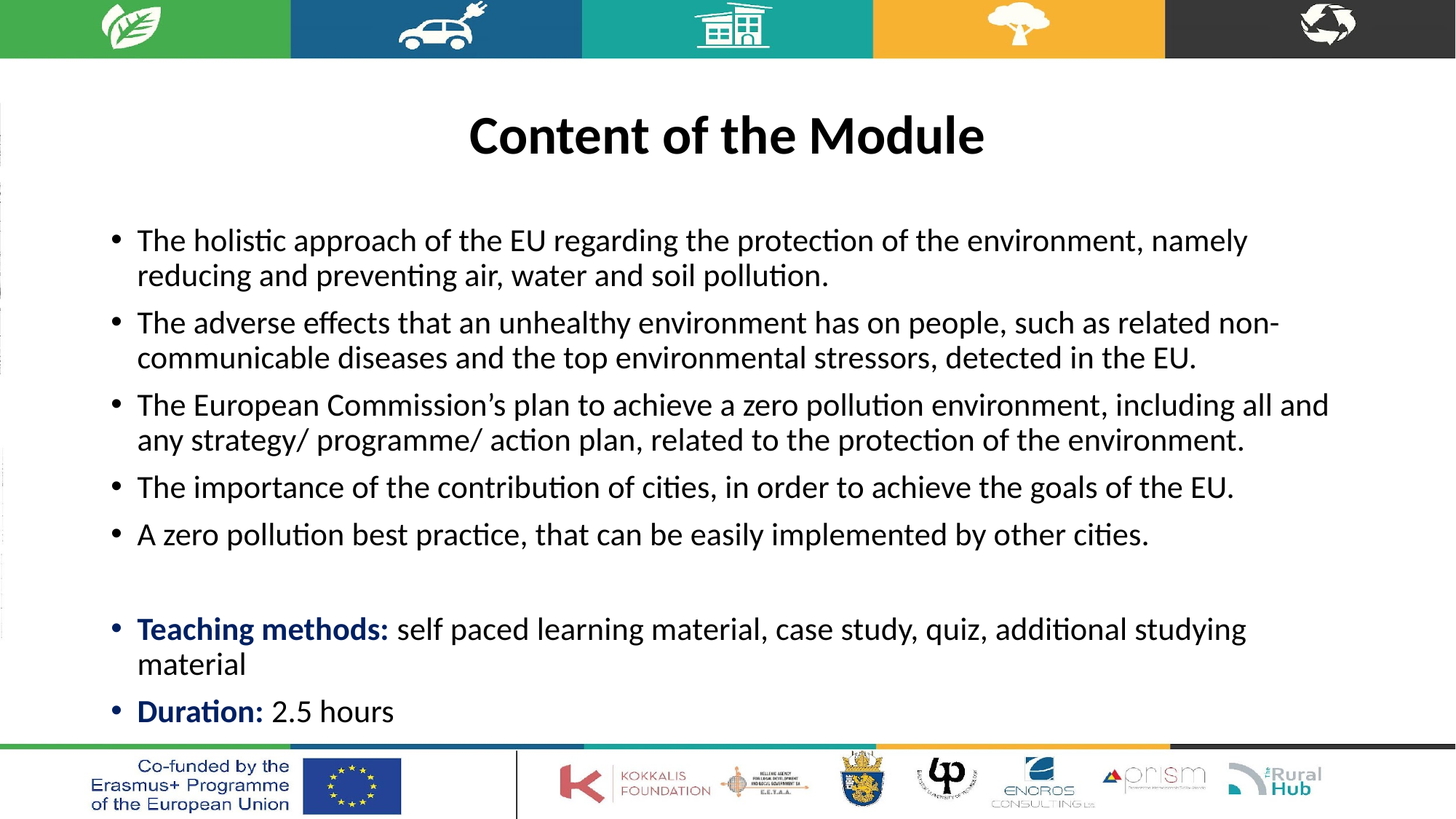

# Content of the Module
The holistic approach of the EU regarding the protection of the environment, namely reducing and preventing air, water and soil pollution.
The adverse effects that an unhealthy environment has on people, such as related non-communicable diseases and the top environmental stressors, detected in the EU.
The European Commission’s plan to achieve a zero pollution environment, including all and any strategy/ programme/ action plan, related to the protection of the environment.
The importance of the contribution of cities, in order to achieve the goals of the EU.
A zero pollution best practice, that can be easily implemented by other cities.

Teaching methods: self paced learning material, case study, quiz, additional studying material
Duration: 2.5 hours